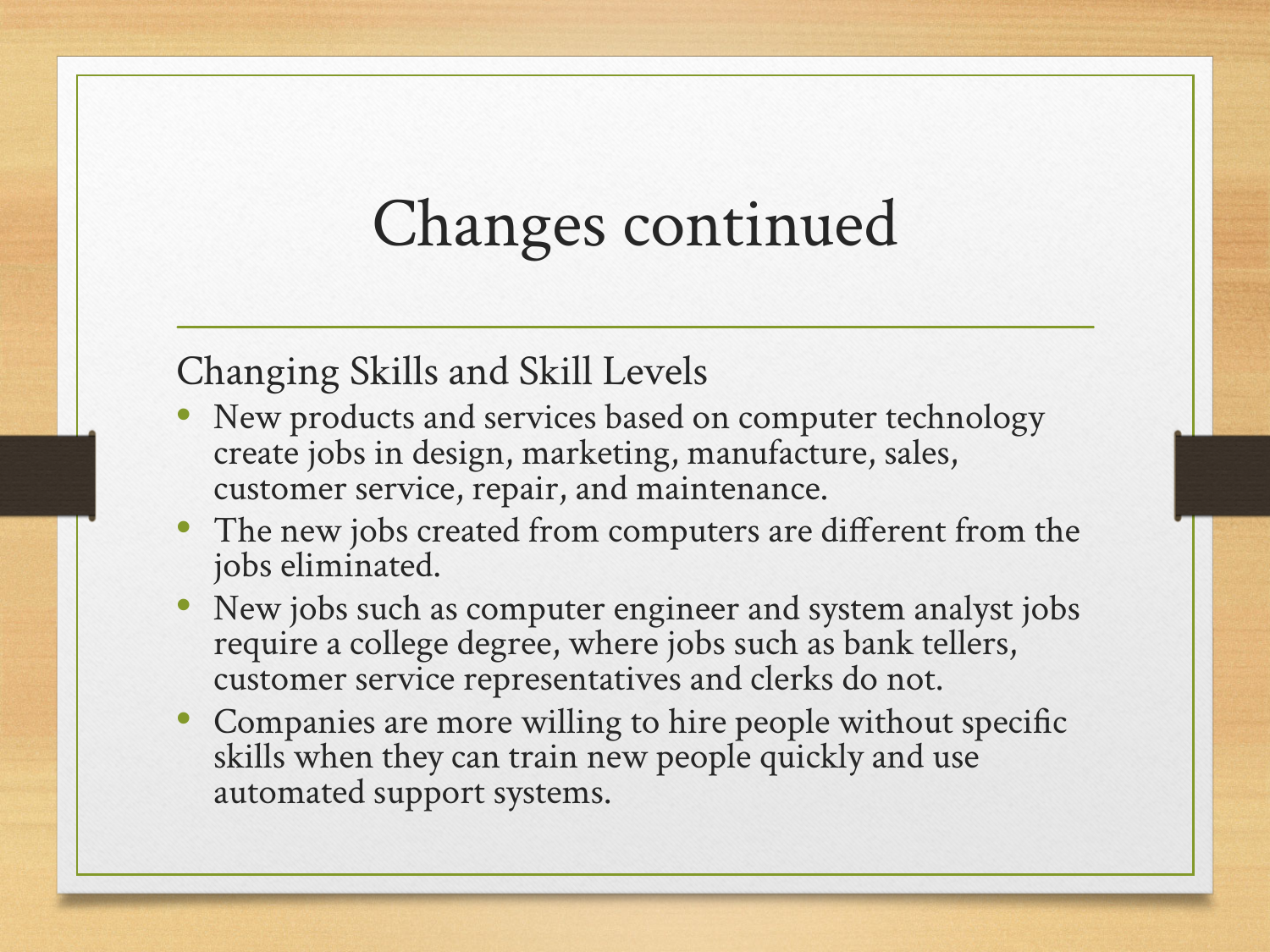

# Changes continued
Changing Skills and Skill Levels
New products and services based on computer technology create jobs in design, marketing, manufacture, sales, customer service, repair, and maintenance.
The new jobs created from computers are different from the jobs eliminated.
New jobs such as computer engineer and system analyst jobs require a college degree, where jobs such as bank tellers, customer service representatives and clerks do not.
Companies are more willing to hire people without specific skills when they can train new people quickly and use automated support systems.